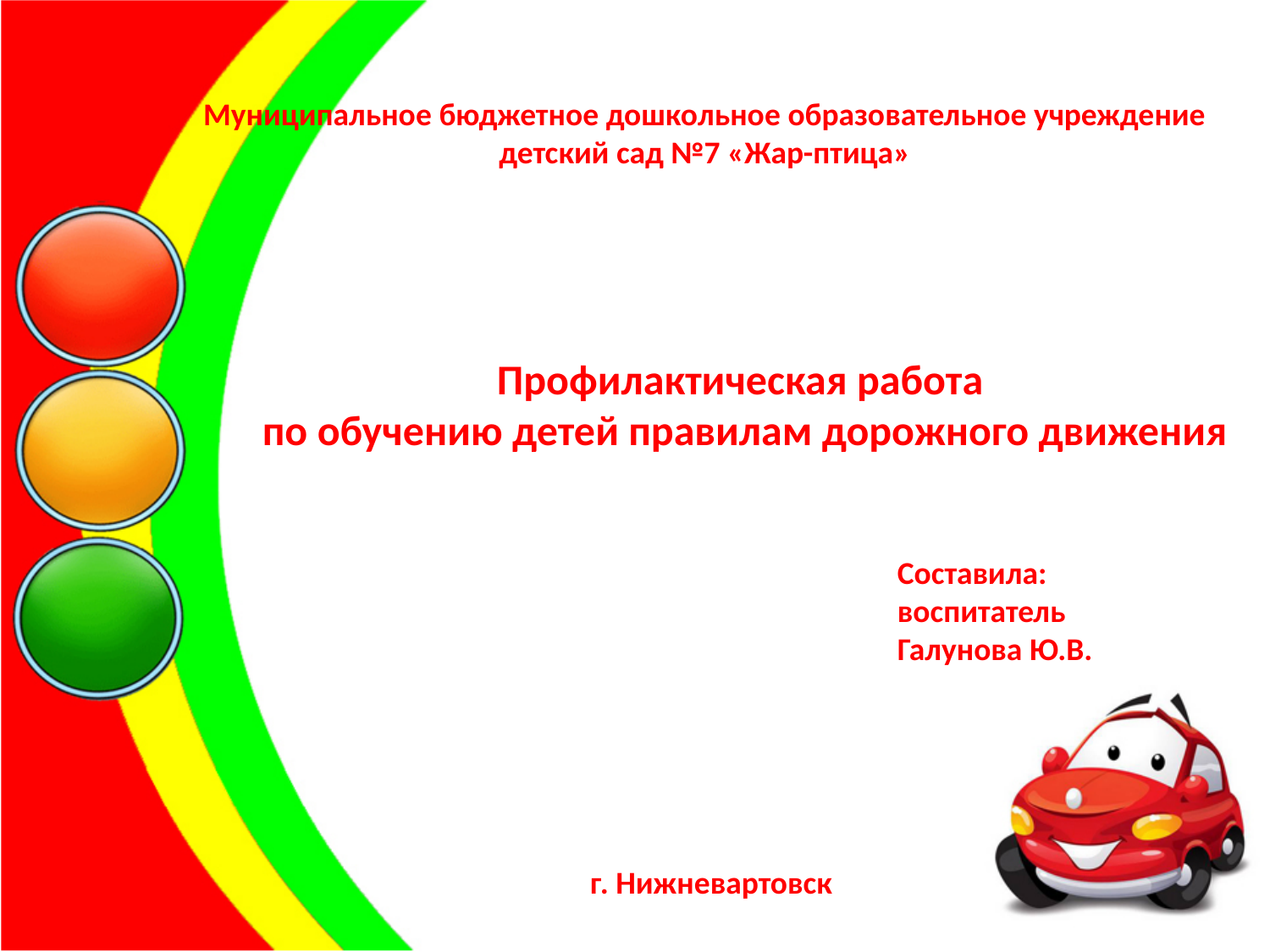

Муниципальное бюджетное дошкольное образовательное учреждение детский сад №7 «Жар-птица»
Профилактическая работа
по обучению детей правилам дорожного движения
Составила:
воспитатель
Галунова Ю.В.
г. Нижневартовск